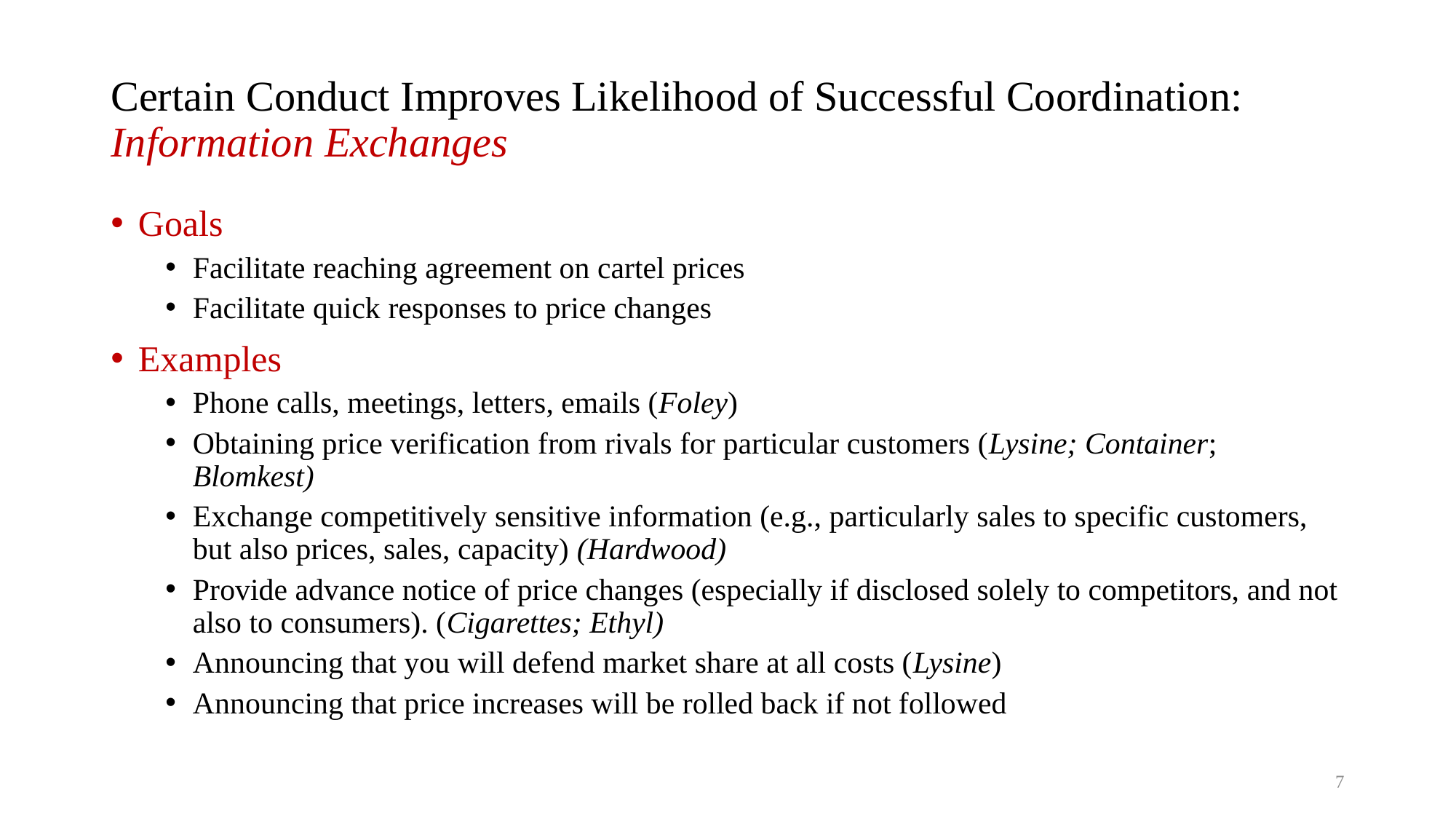

# Certain Conduct Improves Likelihood of Successful Coordination: Information Exchanges
Goals
Facilitate reaching agreement on cartel prices
Facilitate quick responses to price changes
Examples
Phone calls, meetings, letters, emails (Foley)
Obtaining price verification from rivals for particular customers (Lysine; Container; Blomkest)
Exchange competitively sensitive information (e.g., particularly sales to specific customers, but also prices, sales, capacity) (Hardwood)
Provide advance notice of price changes (especially if disclosed solely to competitors, and not also to consumers). (Cigarettes; Ethyl)
Announcing that you will defend market share at all costs (Lysine)
Announcing that price increases will be rolled back if not followed
7